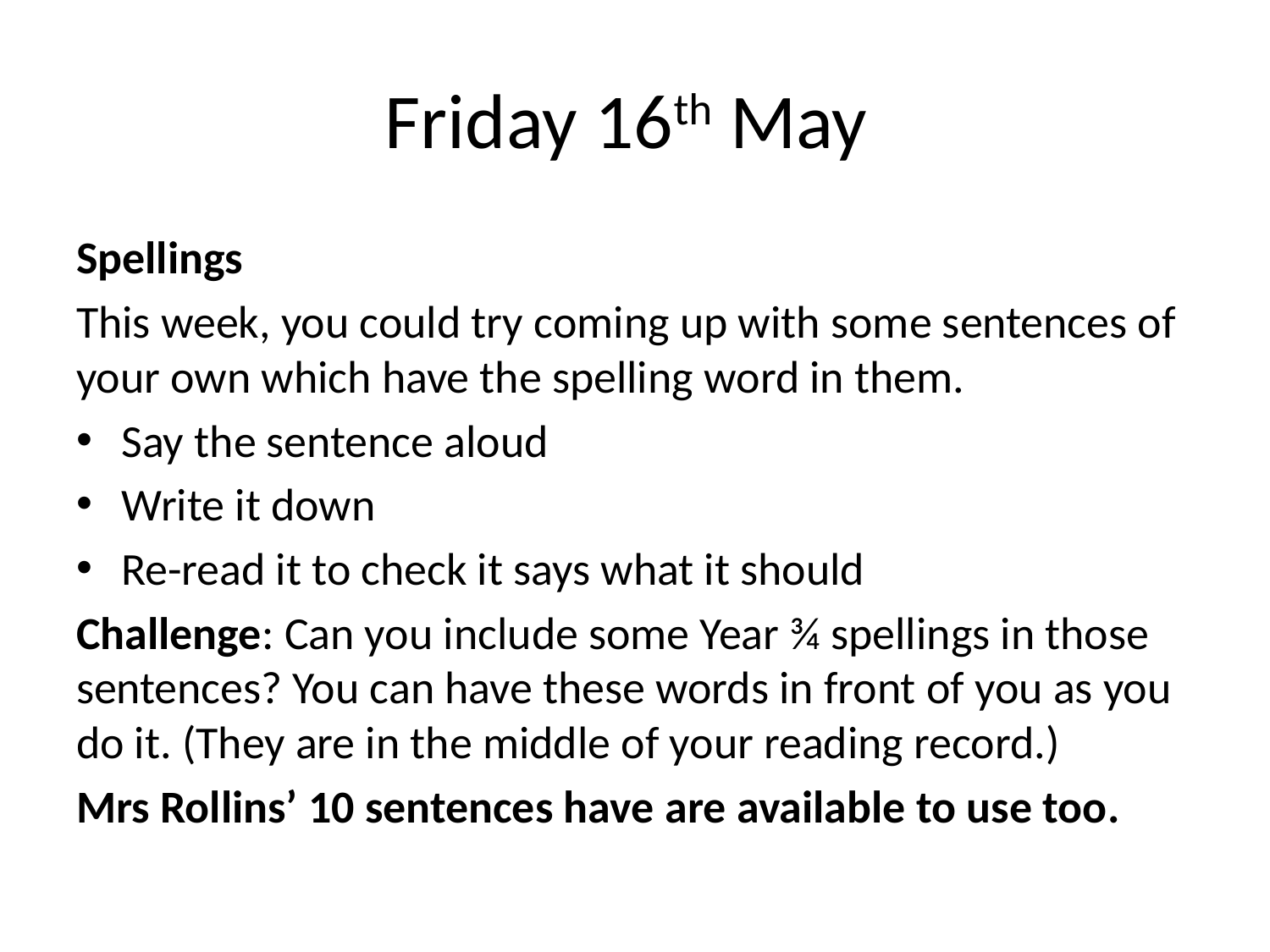

# Friday 16th May
Spellings
This week, you could try coming up with some sentences of your own which have the spelling word in them.
Say the sentence aloud
Write it down
Re-read it to check it says what it should
Challenge: Can you include some Year ¾ spellings in those sentences? You can have these words in front of you as you do it. (They are in the middle of your reading record.)
Mrs Rollins’ 10 sentences have are available to use too.